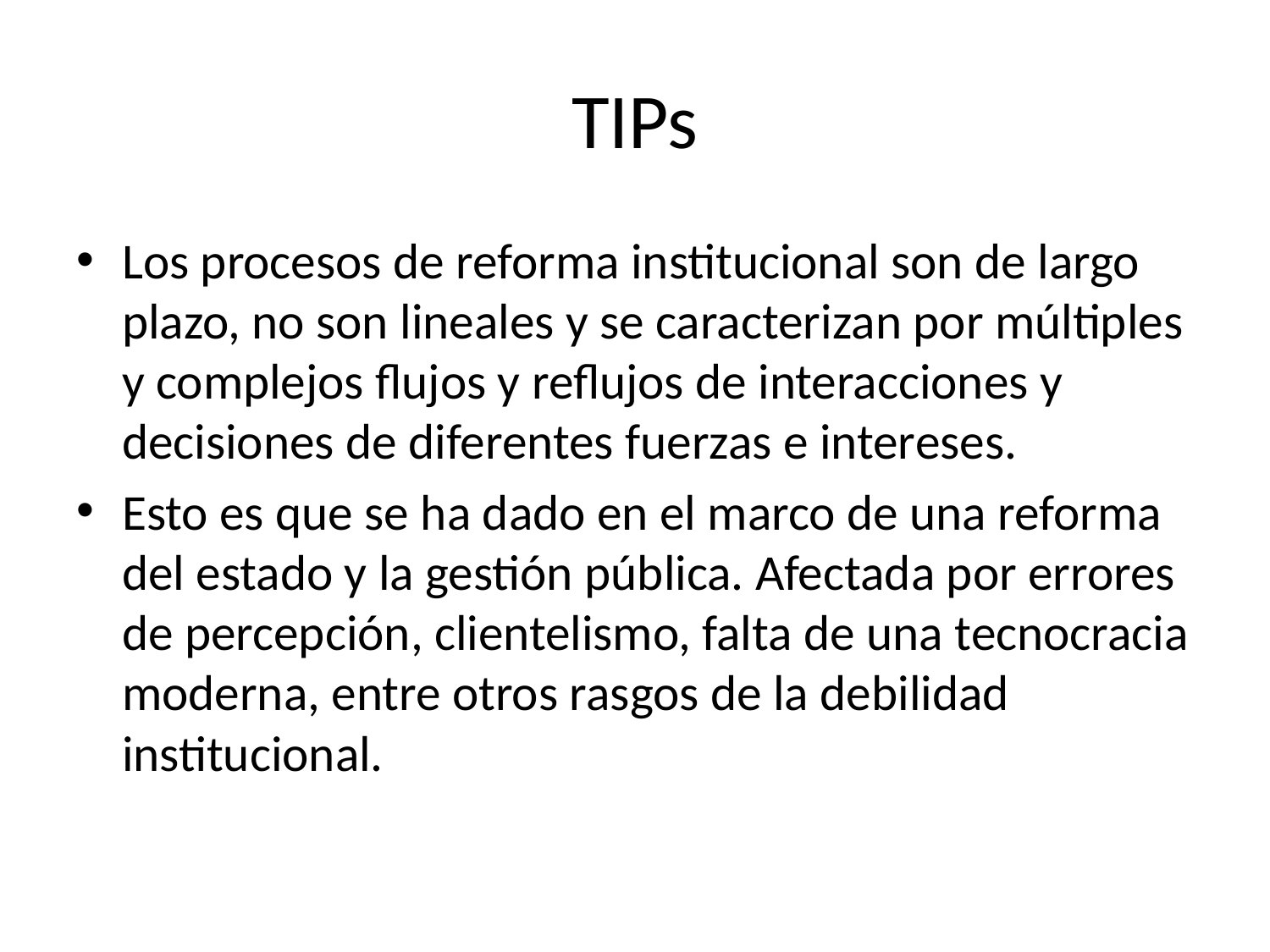

# TIPs
Los procesos de reforma institucional son de largo plazo, no son lineales y se caracterizan por múltiples y complejos flujos y reflujos de interacciones y decisiones de diferentes fuerzas e intereses.
Esto es que se ha dado en el marco de una reforma del estado y la gestión pública. Afectada por errores de percepción, clientelismo, falta de una tecnocracia moderna, entre otros rasgos de la debilidad institucional.